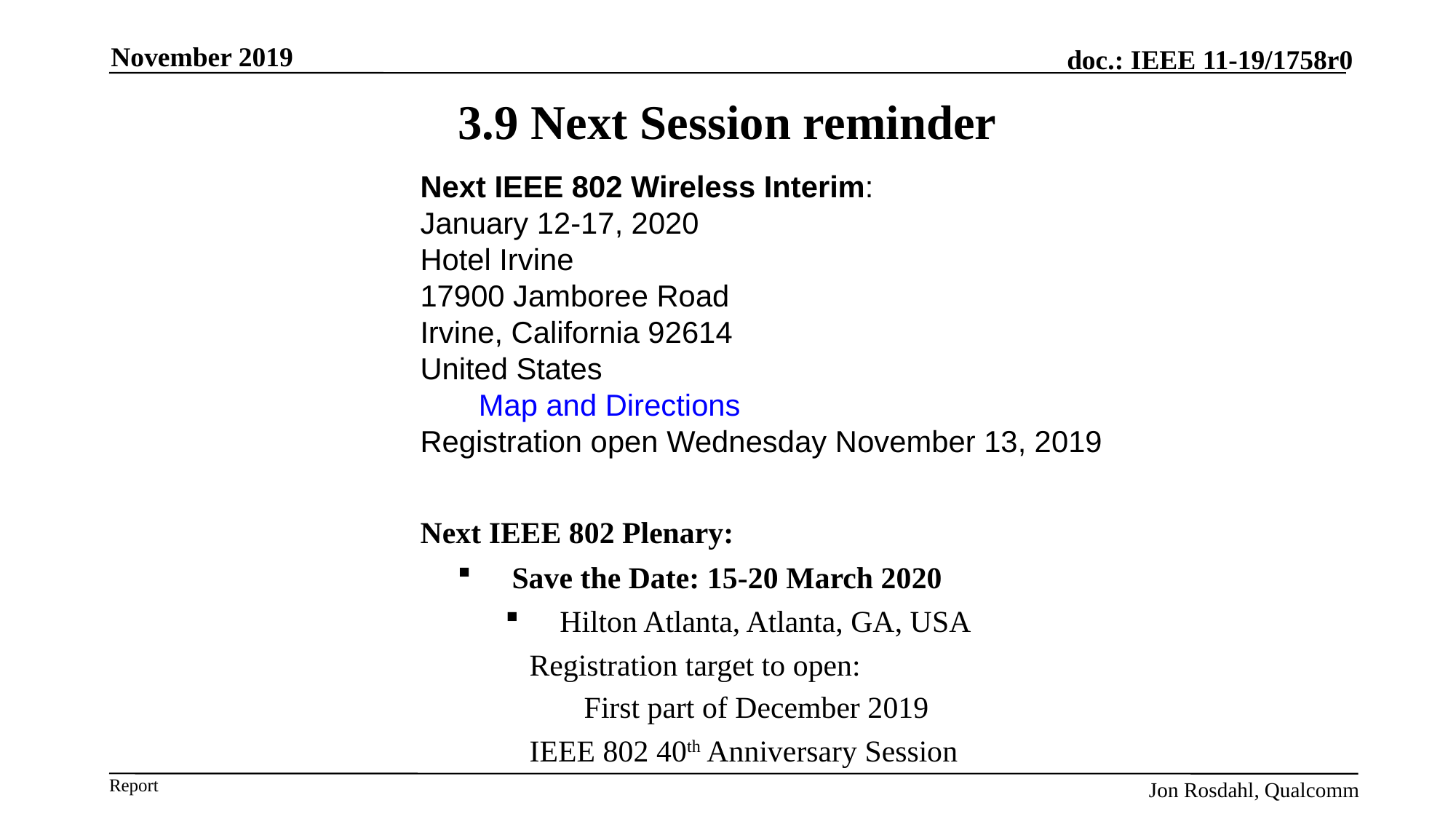

November 2019
# 3.9 Next Session reminder
Next IEEE 802 Wireless Interim:
January 12-17, 2020
Hotel Irvine
17900 Jamboree Road
Irvine, California 92614
United States
       Map and Directions
Registration open Wednesday November 13, 2019
Next IEEE 802 Plenary:
Save the Date: 15-20 March 2020
Hilton Atlanta, Atlanta, GA, USA
Registration target to open:
First part of December 2019
IEEE 802 40th Anniversary Session
Jon Rosdahl, Qualcomm